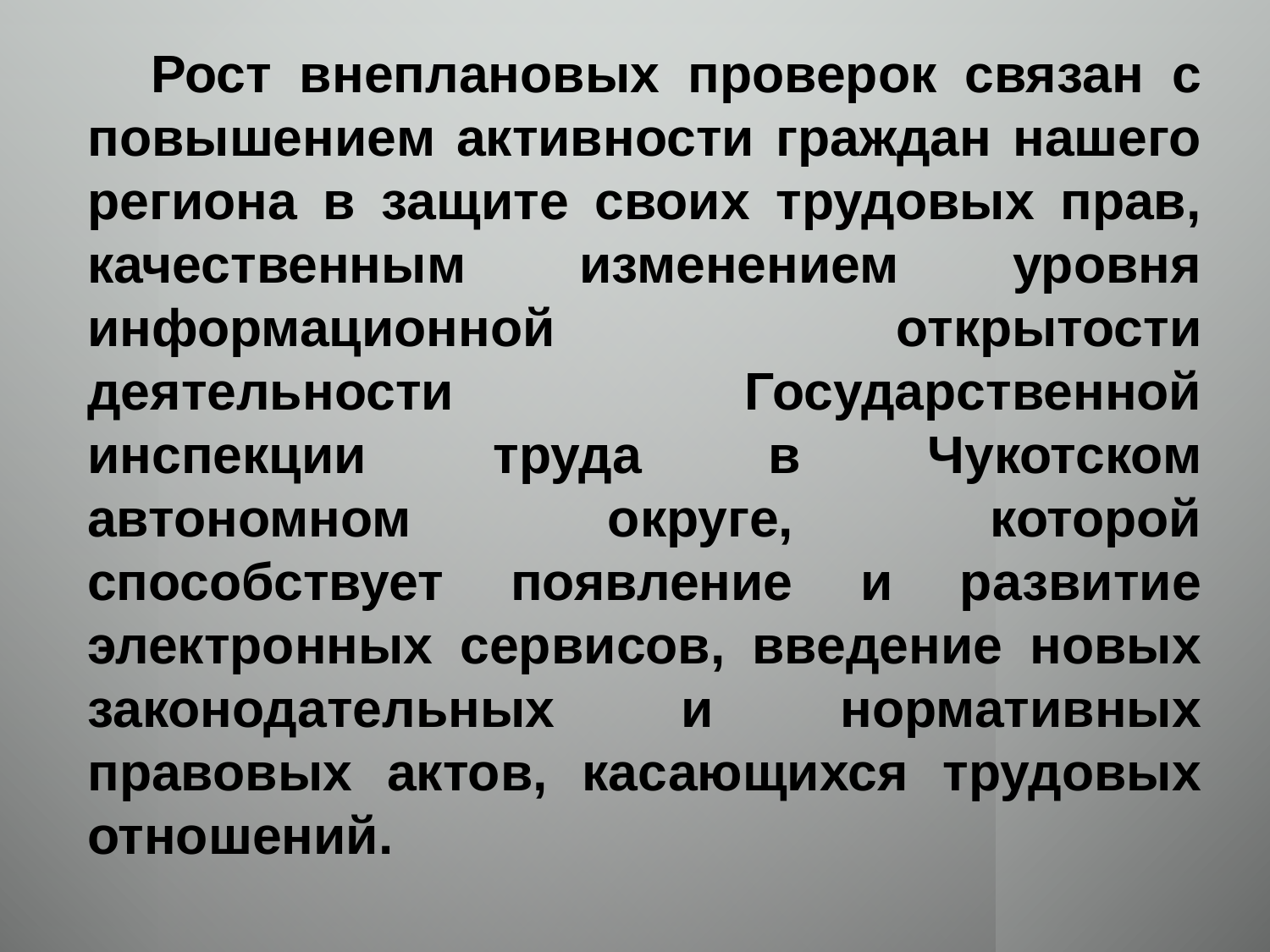

Рост внеплановых проверок связан с повышением активности граждан нашего региона в защите своих трудовых прав, качественным изменением уровня информационной открытости деятельности Государственной инспекции труда в Чукотском автономном округе, которой способствует появление и развитие электронных сервисов, введение новых законодательных и нормативных правовых актов, касающихся трудовых отношений.